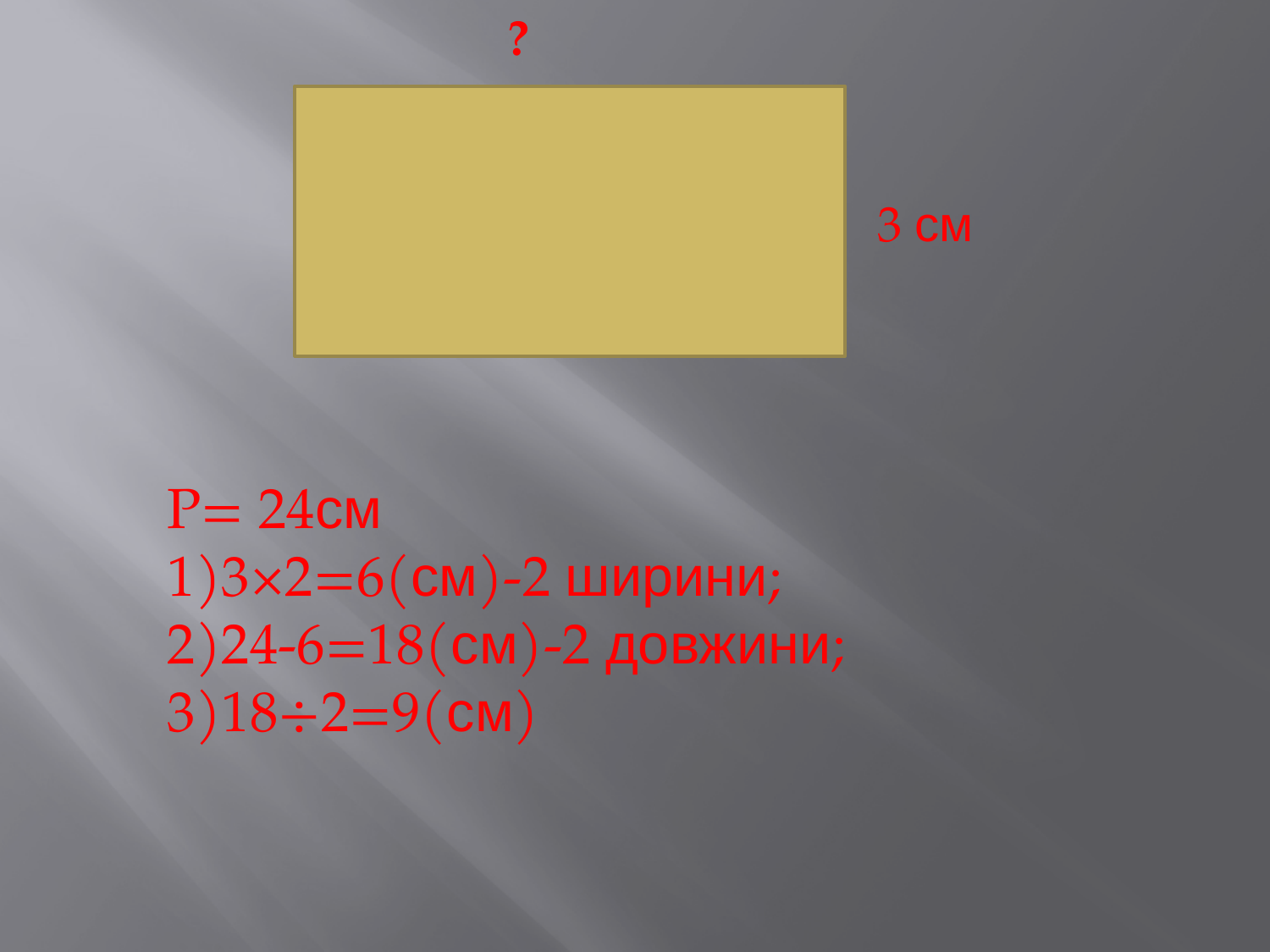

?

3 см
P= 24см
1)3×2=6(см)-2 ширини;
2)24-6=18(см)-2 довжини;
3)18÷2=9(см)